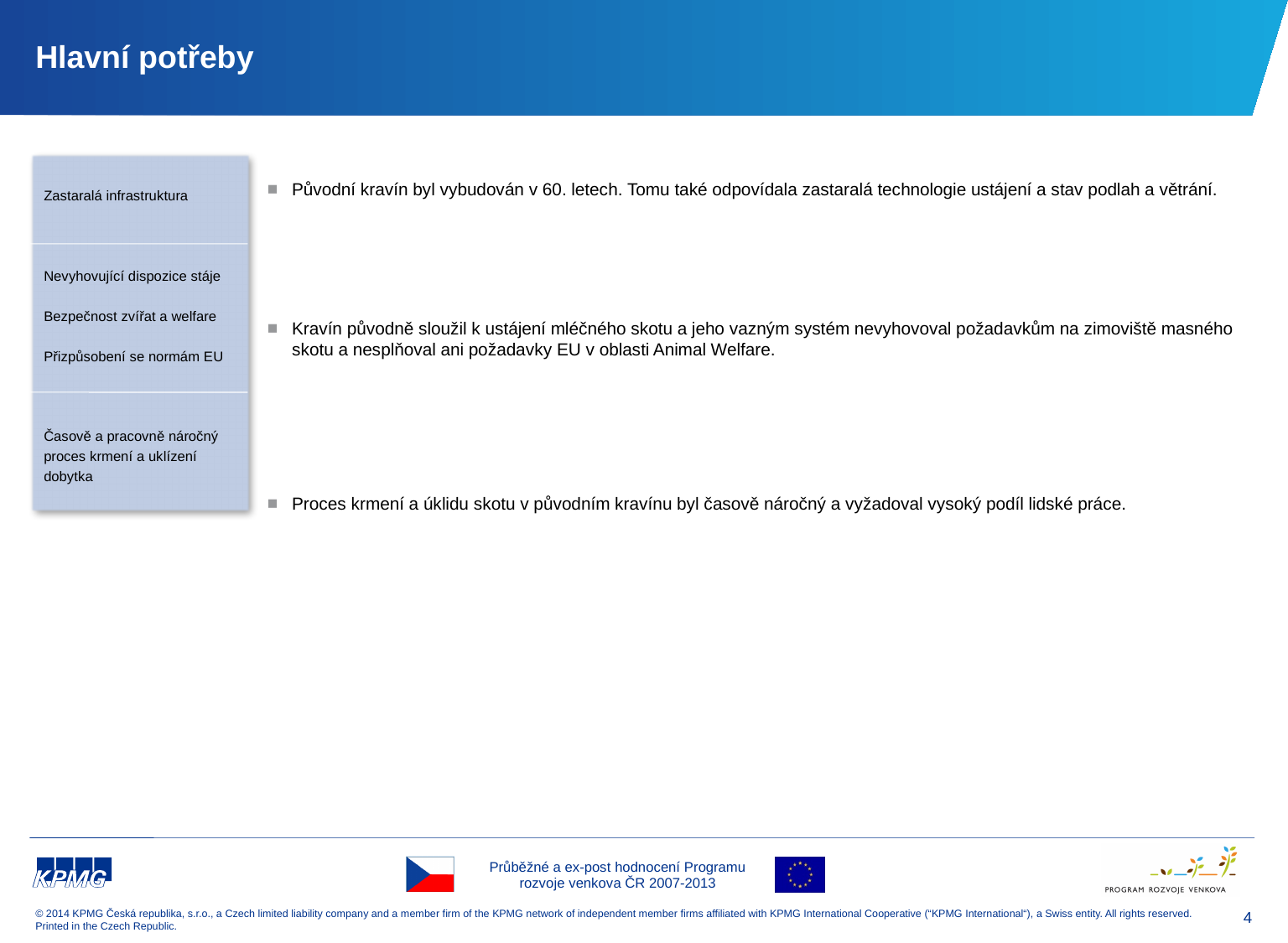

# Hlavní potřeby

Původní kravín byl vybudován v 60. letech. Tomu také odpovídala zastaralá technologie ustájení a stav podlah a větrání.

Kravín původně sloužil k ustájení mléčného skotu a jeho vazným systém nevyhovoval požadavkům na zimoviště masného skotu a nesplňoval ani požadavky EU v oblasti Animal Welfare.

Proces krmení a úklidu skotu v původním kravínu byl časově náročný a vyžadoval vysoký podíl lidské práce.

Zastaralá infrastruktura

Nevyhovující dispozice stáje

Bezpečnost zvířat a welfare

Přizpůsobení se normám EU

Časově a pracovně náročný proces krmení a uklízení dobytka